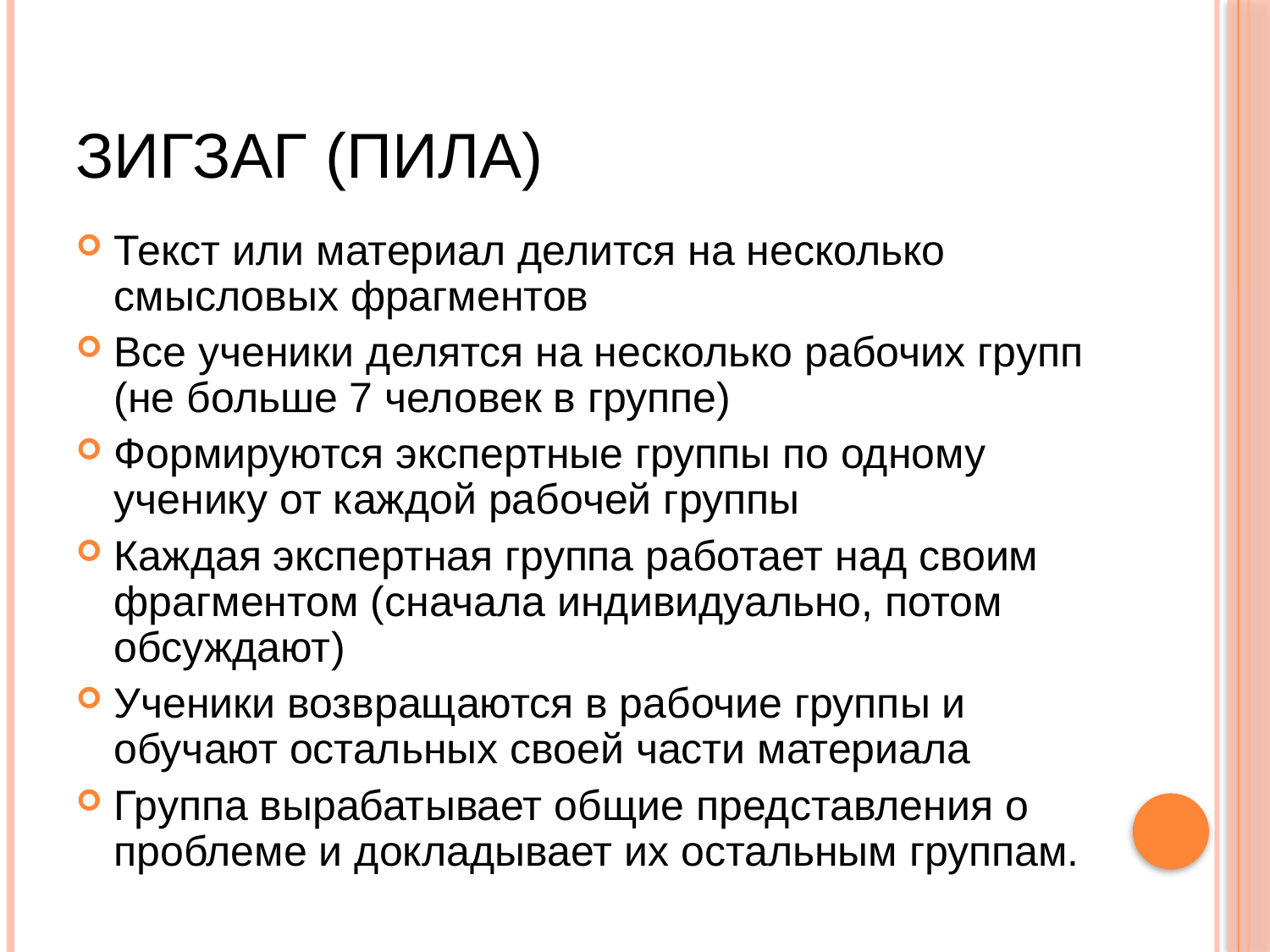

# Зигзаг (пила)
Текст или материал делится на несколько смысловых фрагментов
Все ученики делятся на несколько рабочих групп (не больше 7 человек в группе)
Формируются экспертные группы по одному ученику от каждой рабочей группы
Каждая экспертная группа работает над своим фрагментом (сначала индивидуально, потом обсуждают)
Ученики возвращаются в рабочие группы и обучают остальных своей части материала
Группа вырабатывает общие представления о проблеме и докладывает их остальным группам.